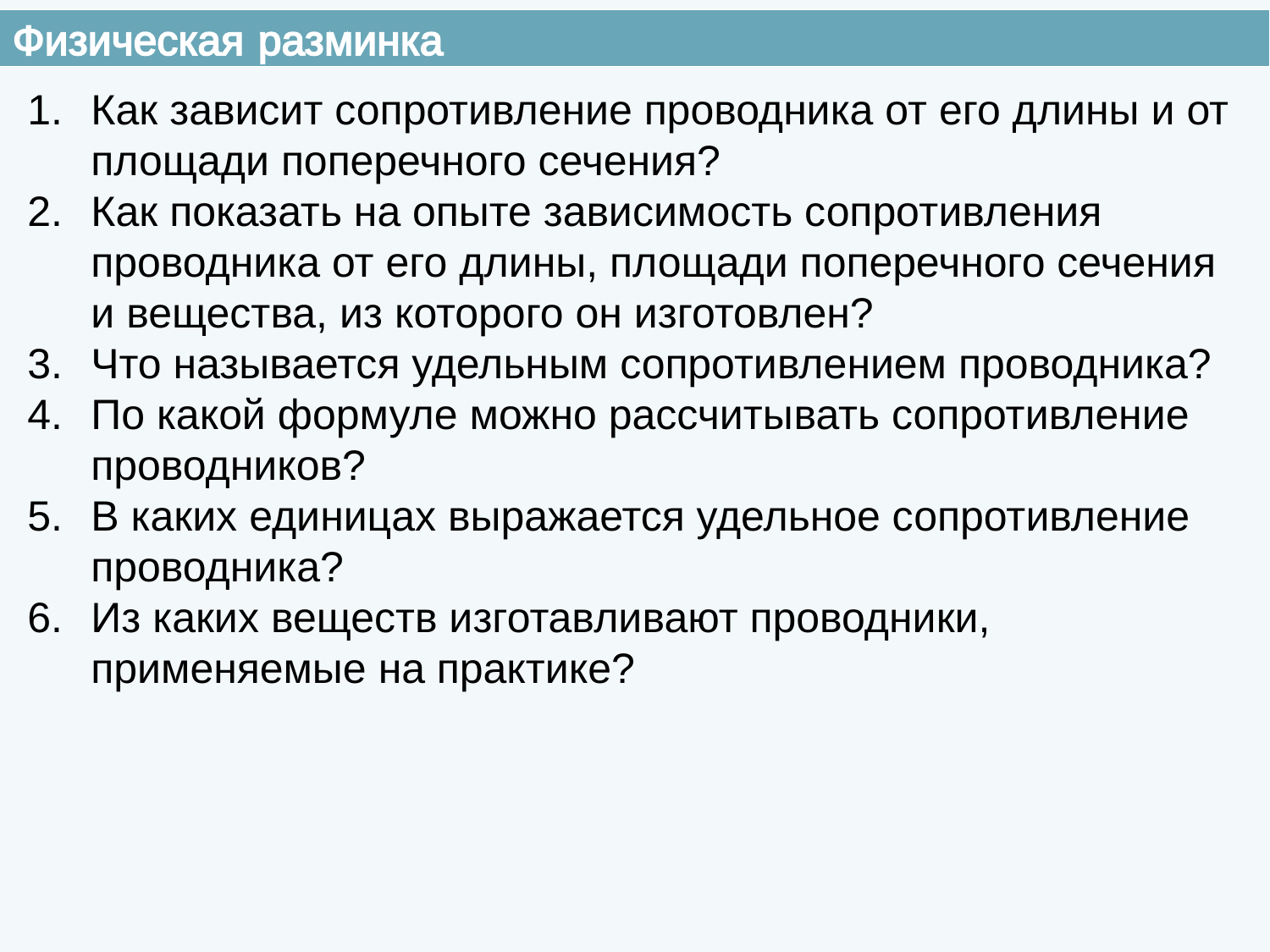

Физическая разминка
Как зависит сопротивление проводника от его длины и от площади поперечного сечения?
Как показать на опыте зависимость сопро­тивления проводника от его длины, площади поперечного сечения и вещества, из которого он изготовлен?
Что называется удельным сопротивлением проводника?
По какой формуле можно рассчиты­вать сопротивление проводников?
В каких единицах выражается удельное сопротивление проводника?
Из каких веществ изготав­ливают проводники, применяемые на практике?